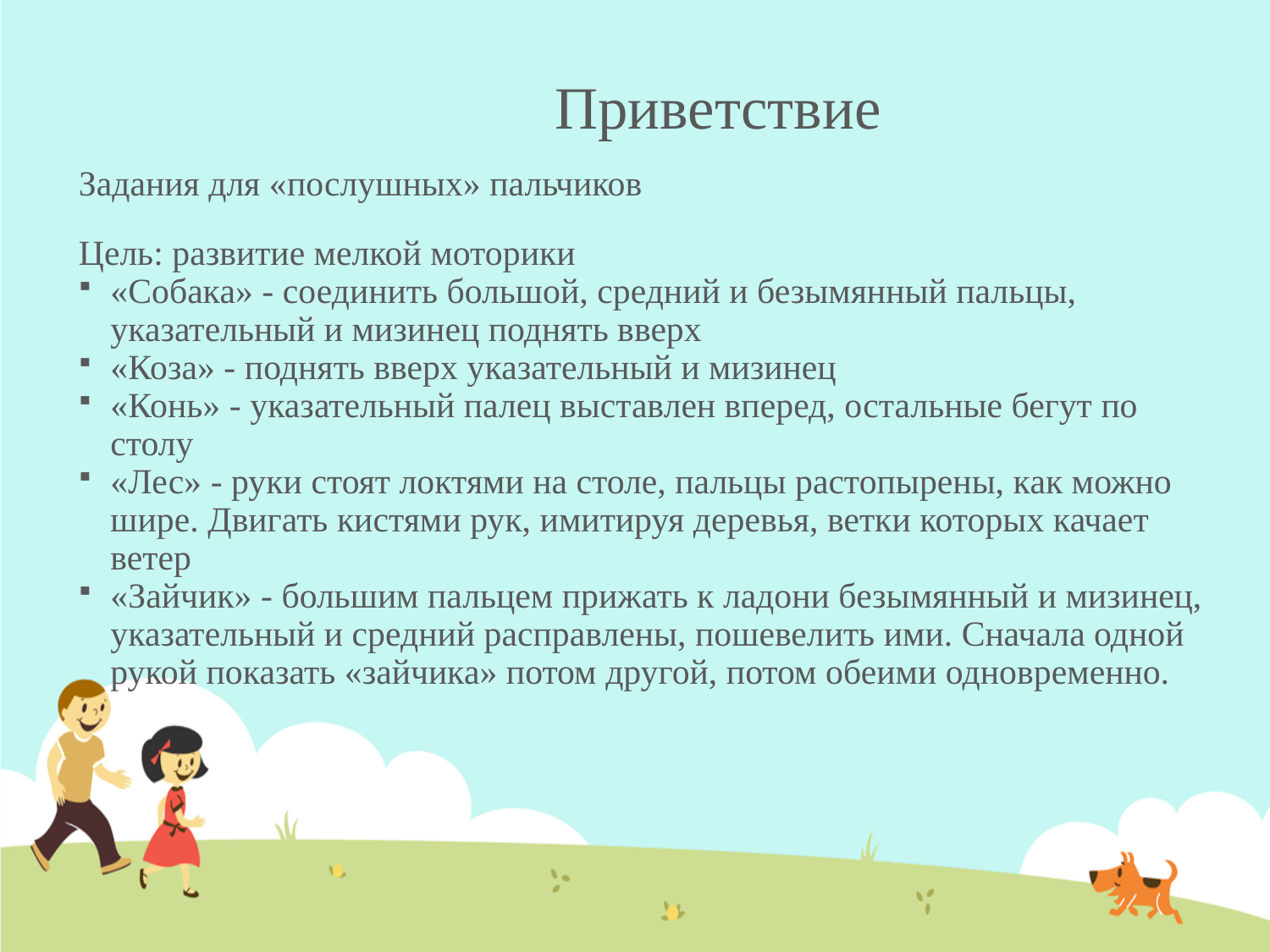

# Приветствие
Задания для «послушных» пальчиков
Цель: развитие мелкой моторики
«Собака» - соединить большой, средний и безымянный пальцы, указательный и мизинец поднять вверх
«Коза» - поднять вверх указательный и мизинец
«Конь» - указательный палец выставлен вперед, остальные бегут по столу
«Лес» - руки стоят локтями на столе, пальцы растопырены, как можно шире. Двигать кистями рук, имитируя деревья, ветки которых качает ветер
«Зайчик» - большим пальцем прижать к ладони безымянный и мизинец, указательный и средний расправлены, пошевелить ими. Сначала одной рукой показать «зайчика» потом другой, потом обеими одновременно.